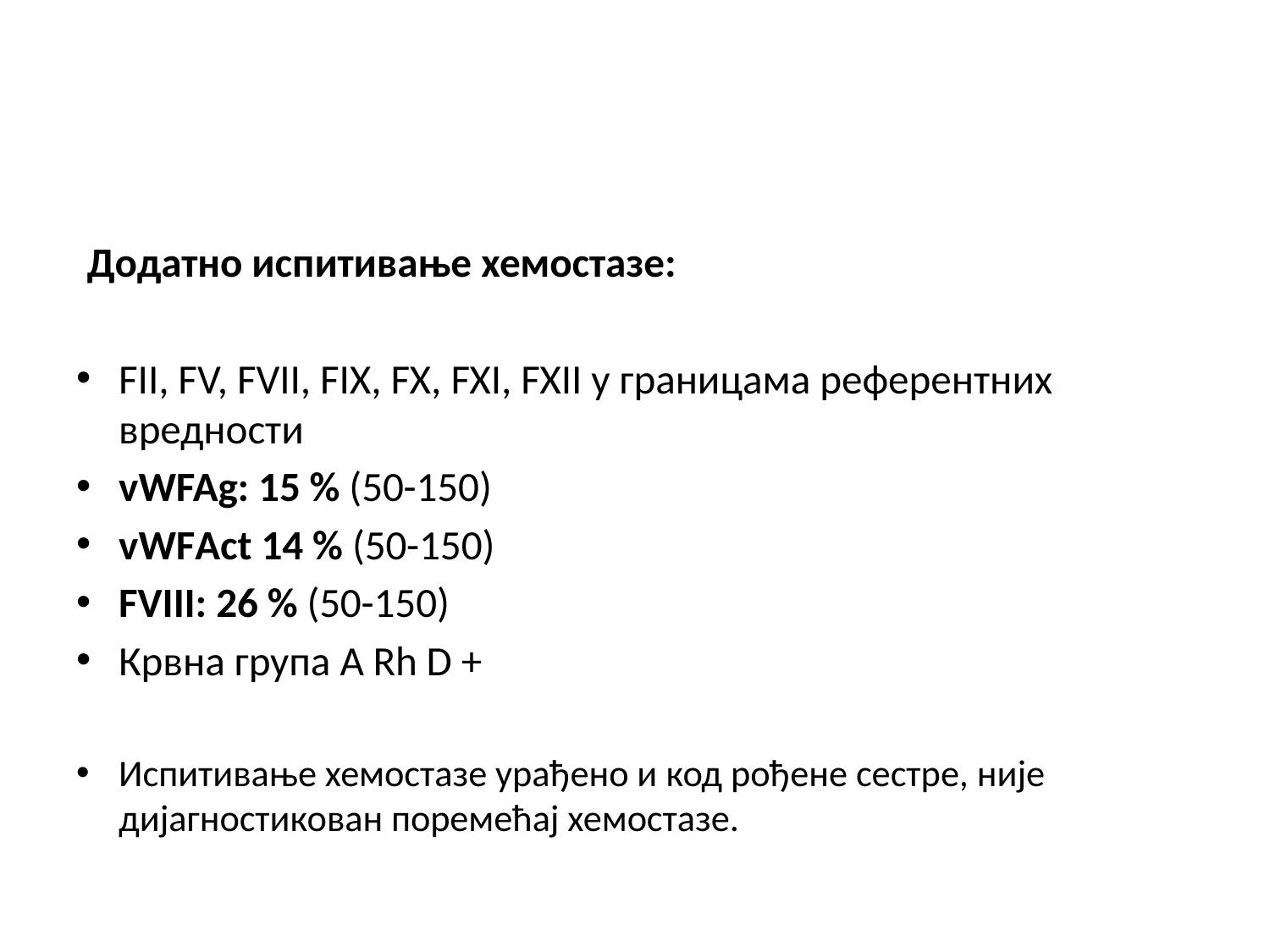

#
 Додатно испитивање хемостазе:

FII, FV, FVII, FIX, FX, FXI, FXII у границама референтних вредности
vWFAg: 15 % (50-150)
vWFAct 14 % (50-150)
FVIII: 26 % (50-150)
Крвна група А Rh D +

Испитивање хемостазе урађено и код рођене сестре, није дијагностикован поремећај хемостазе.